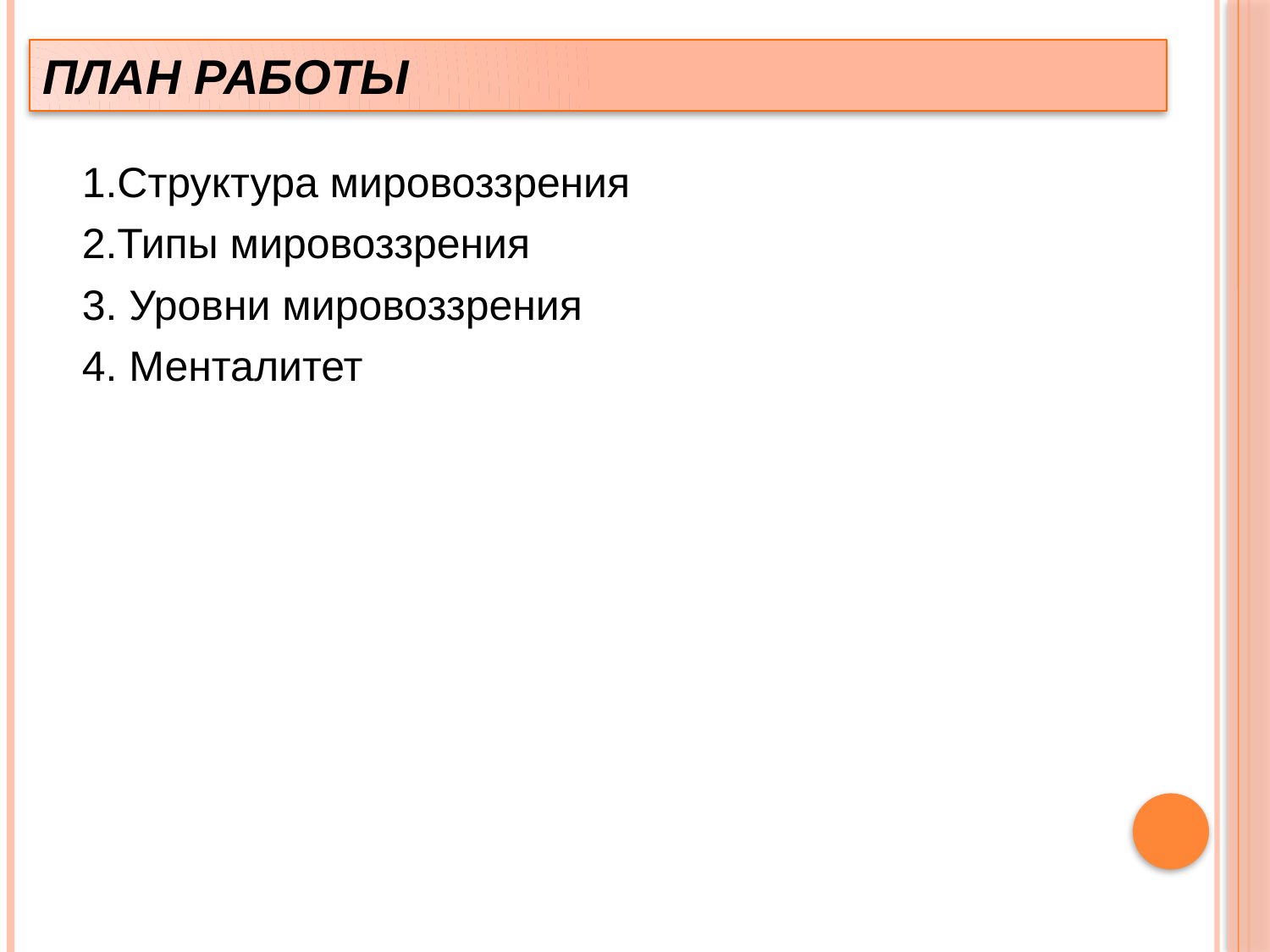

# План работы
1.Структура мировоззрения
2.Типы мировоззрения
3. Уровни мировоззрения
4. Менталитет